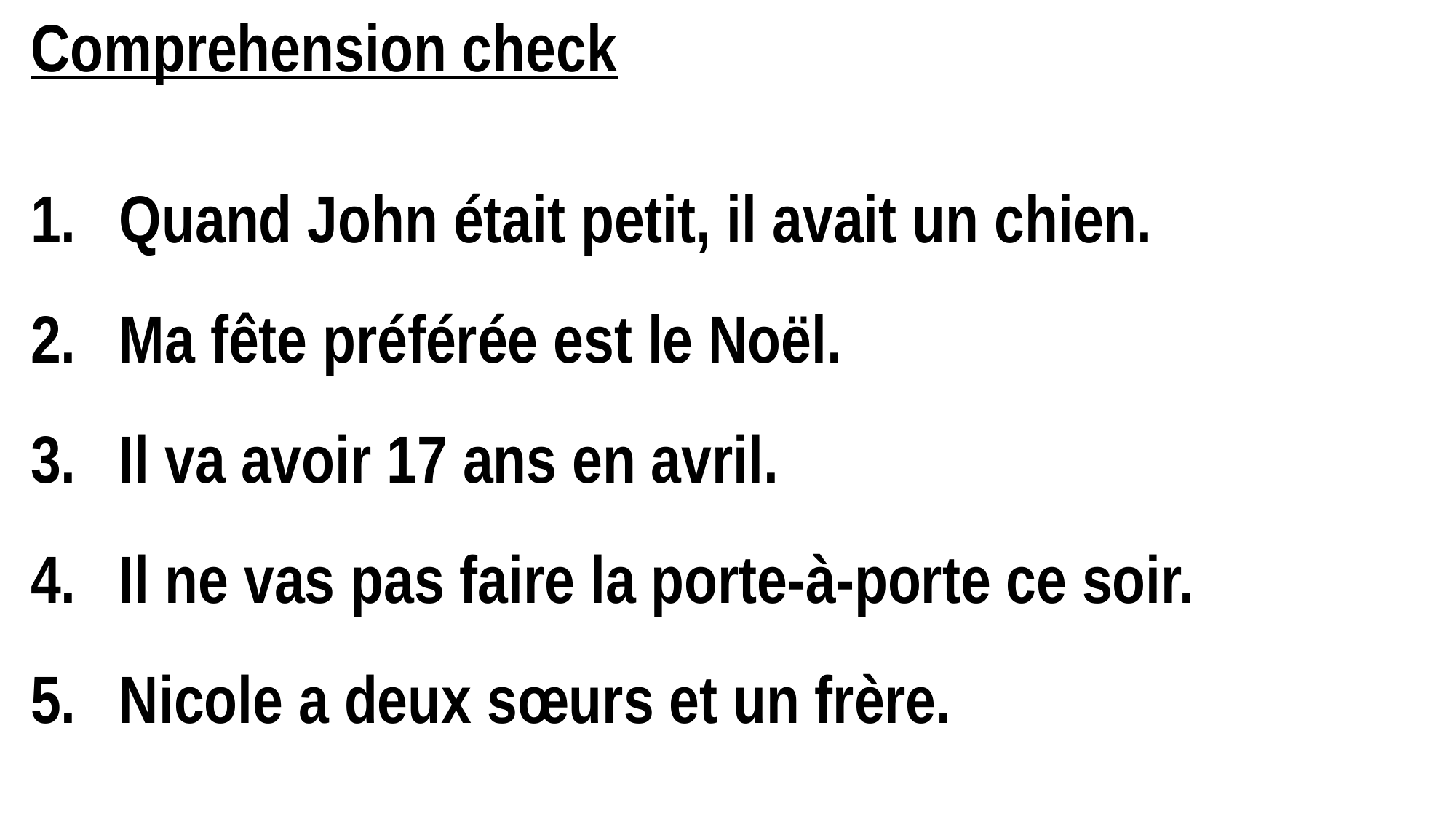

Comprehension check

Quand John était petit, il avait un chien.
Ma fête préférée est le Noël.
Il va avoir 17 ans en avril.
Il ne vas pas faire la porte-à-porte ce soir.
Nicole a deux sœurs et un frère.